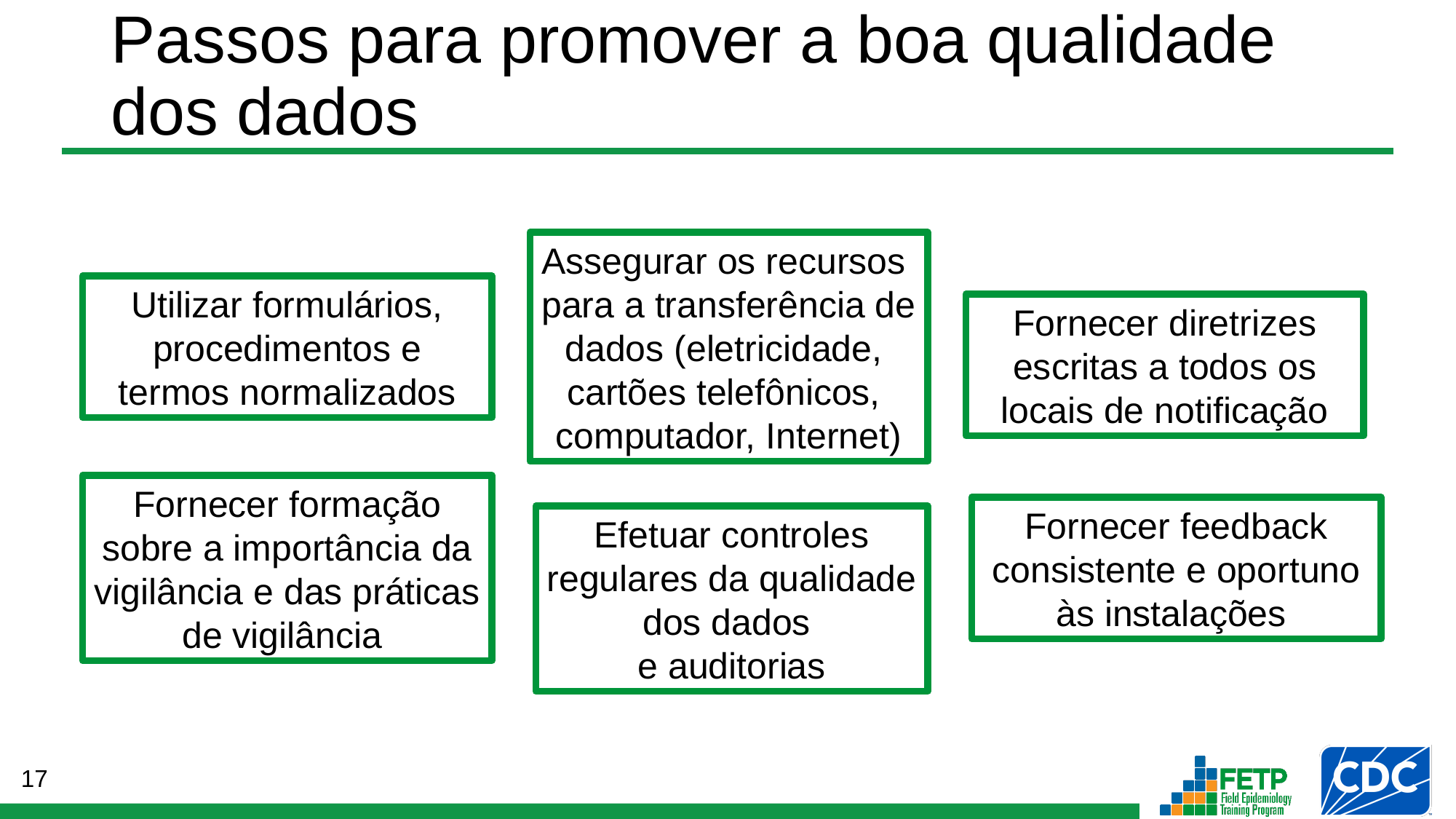

# Passos para promover a boa qualidade dos dados
Assegurar os recursos
para a transferência de dados (eletricidade,
cartões telefônicos,
computador, Internet)
Utilizar formulários, procedimentos e termos normalizados
Fornecer diretrizes escritas a todos os locais de notificação
Fornecer formação sobre a importância da vigilância e das práticas de vigilância
Fornecer feedback consistente e oportuno às instalações
Efetuar controles regulares da qualidade dos dados
e auditorias